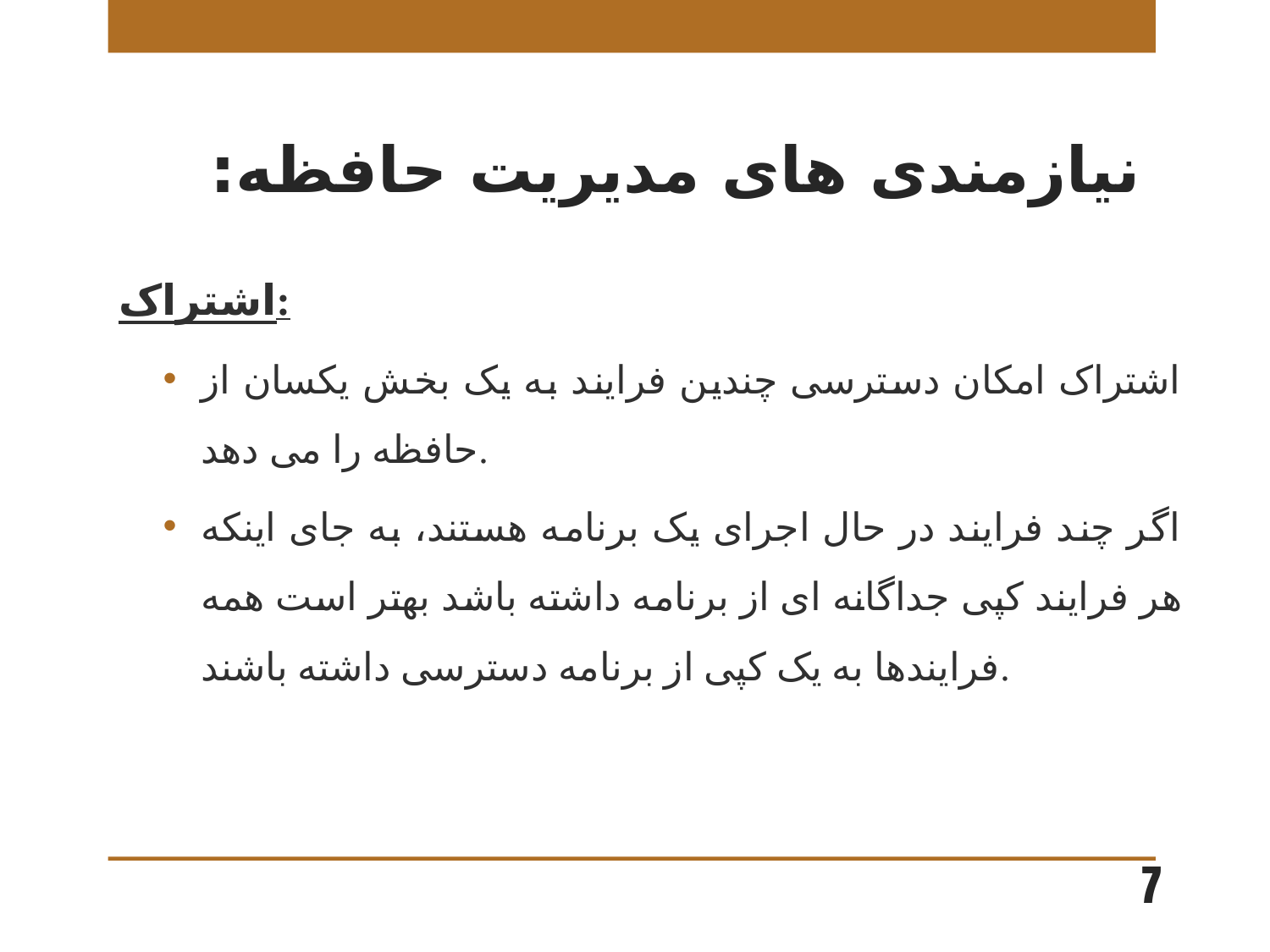

# نیازمندی های مدیریت حافظه:
اشتراک:
اشتراک امکان دسترسی چندین فرایند به یک بخش یکسان از حافظه را می دهد.
اگر چند فرایند در حال اجرای یک برنامه هستند، به جای اینکه هر فرایند کپی جداگانه ای از برنامه داشته باشد بهتر است همه فرایندها به یک کپی از برنامه دسترسی داشته باشند.

7